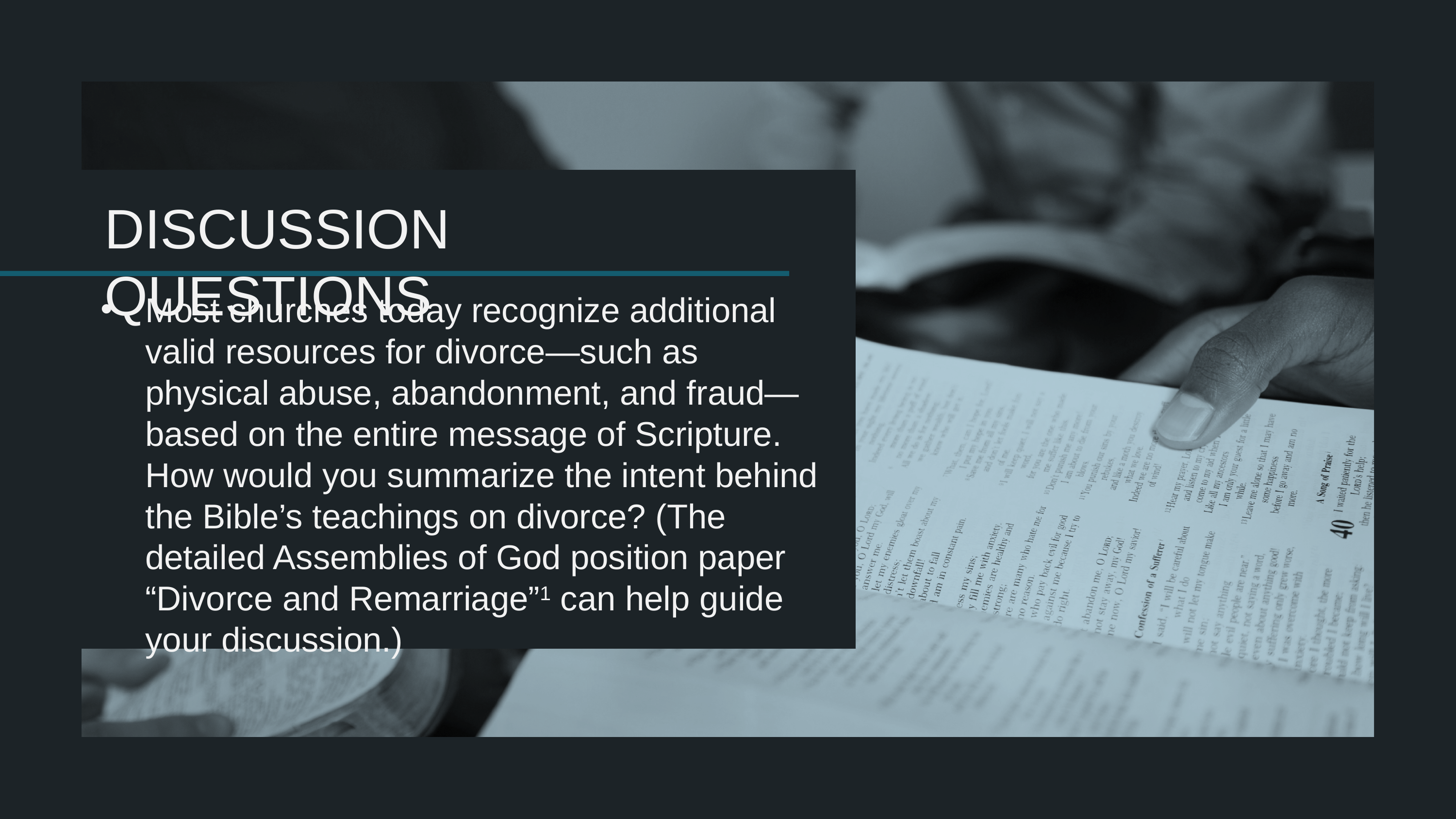

Most churches today recognize additional valid resources for divorce—such as physical abuse, abandonment, and fraud—based on the entire message of Scripture. How would you summarize the intent behind the Bible’s teachings on divorce? (The detailed Assemblies of God position paper “Divorce and Remarriage”1 can help guide your discussion.)